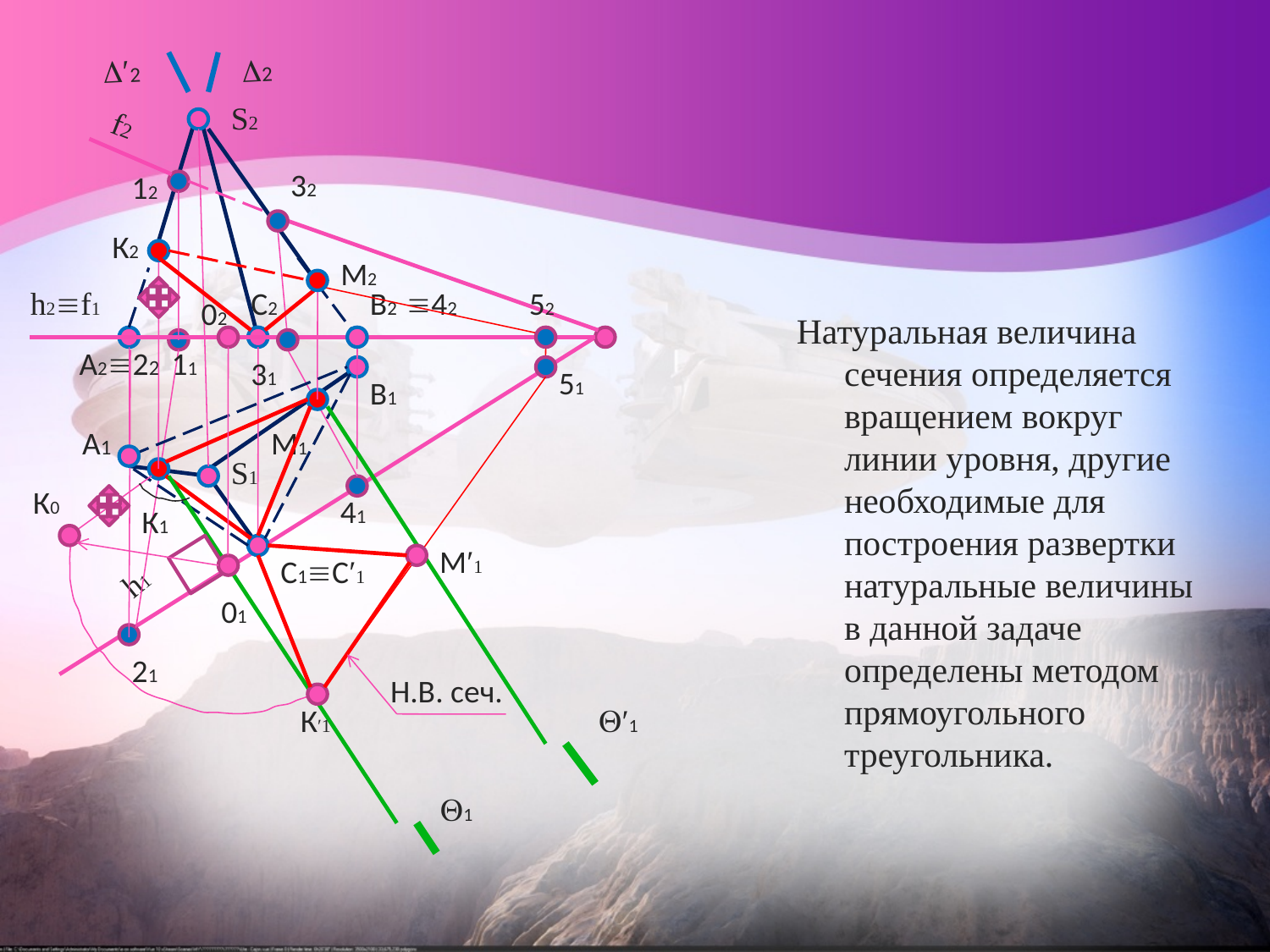

Δ2
Δʹ2
S2
f2

32
12

К2

М2

h2≡f1

С2
В2
≡42
52
02
Натуральная величина сечения определяется вращением вокруг линии уровня, другие необходимые для построения развертки натуральные величины в данной задаче определены методом прямоугольного треугольника.

А2≡22
11
31

51
В1

А1
М1

S1

К0

41
К1

Мʹ1

С1
≡Сʹ1

h1
01

21
Н.В. сеч.

Кʹ1
Θʹ1
Θ1